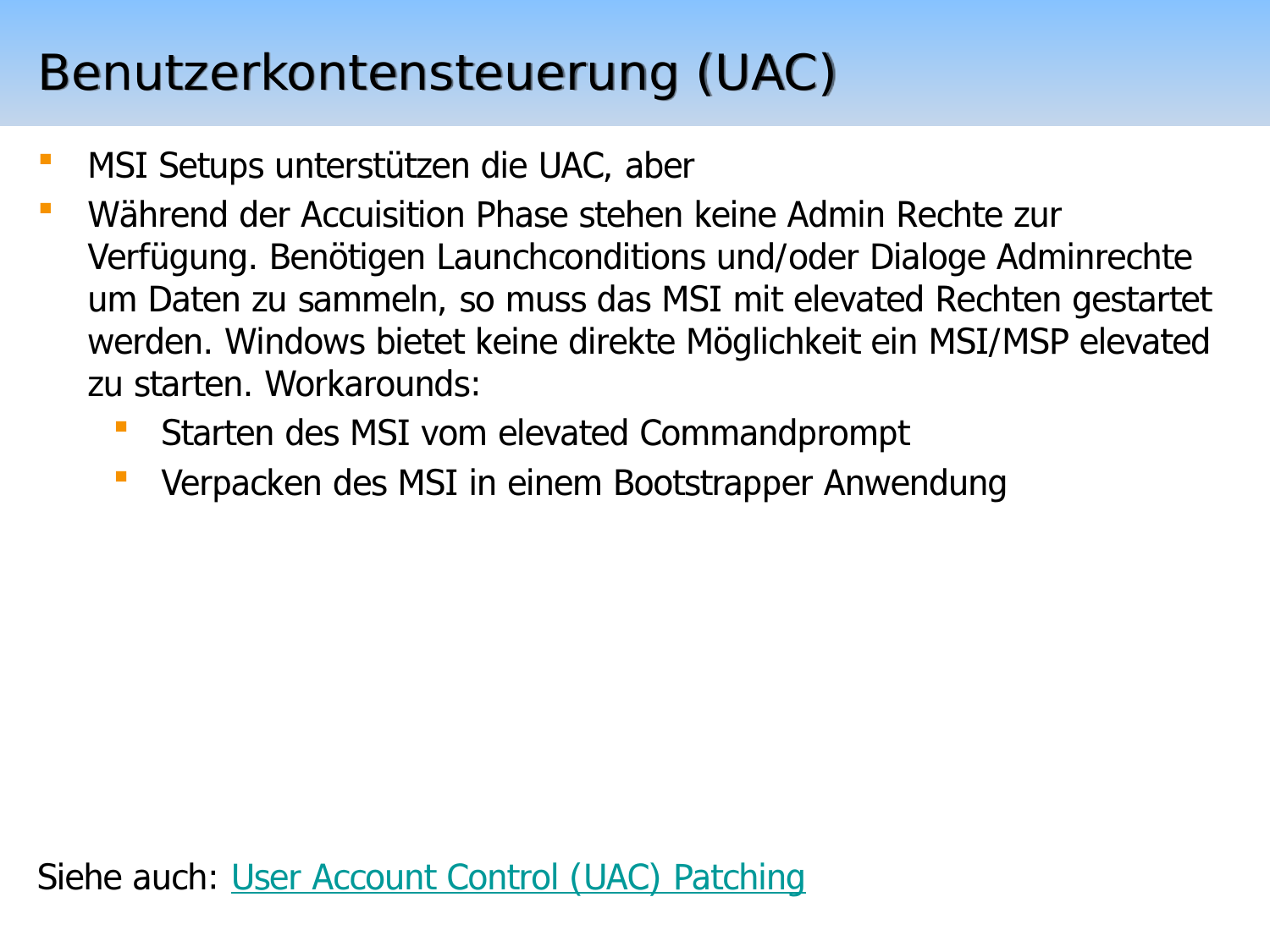

# Benutzerkontensteuerung (UAC)
MSI Setups unterstützen die UAC, aber
Während der Accuisition Phase stehen keine Admin Rechte zur Verfügung. Benötigen Launchconditions und/oder Dialoge Adminrechte um Daten zu sammeln, so muss das MSI mit elevated Rechten gestartet werden. Windows bietet keine direkte Möglichkeit ein MSI/MSP elevated zu starten. Workarounds:
Starten des MSI vom elevated Commandprompt
Verpacken des MSI in einem Bootstrapper Anwendung

Siehe auch: User Account Control (UAC) Patching